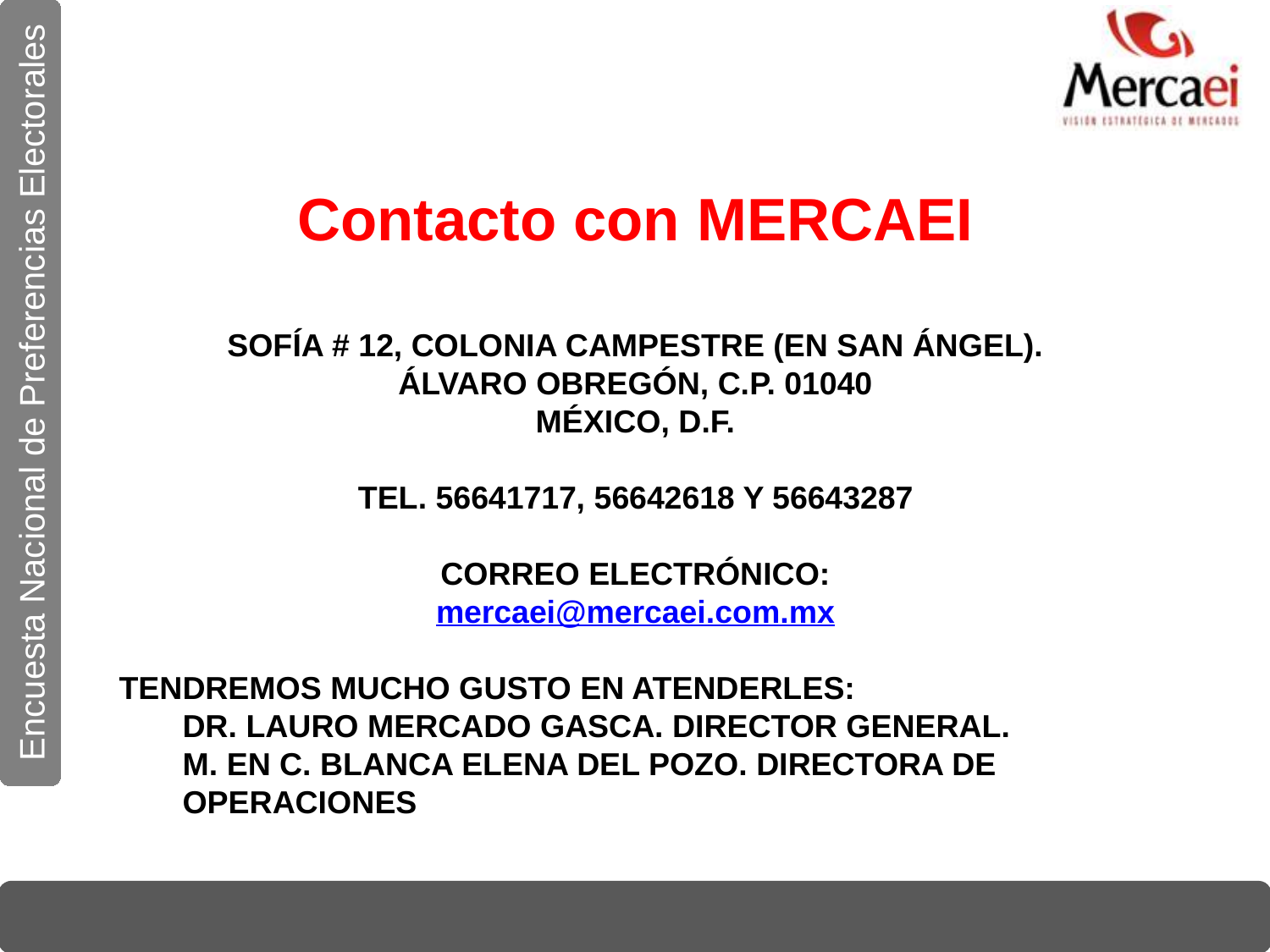

Contacto con Mercaei

Sofía # 12, Colonia Campestre (en San Ángel).
Álvaro Obregón, C.P. 01040
México, D.F.

Tel. 56641717, 56642618 y 56643287

Correo electrónico:
mercaei@mercaei.com.mx

Tendremos mucho gusto en atenderles:
Dr. Lauro Mercado Gasca. Director General.
M. en C. Blanca Elena Del Pozo. Directora de Operaciones